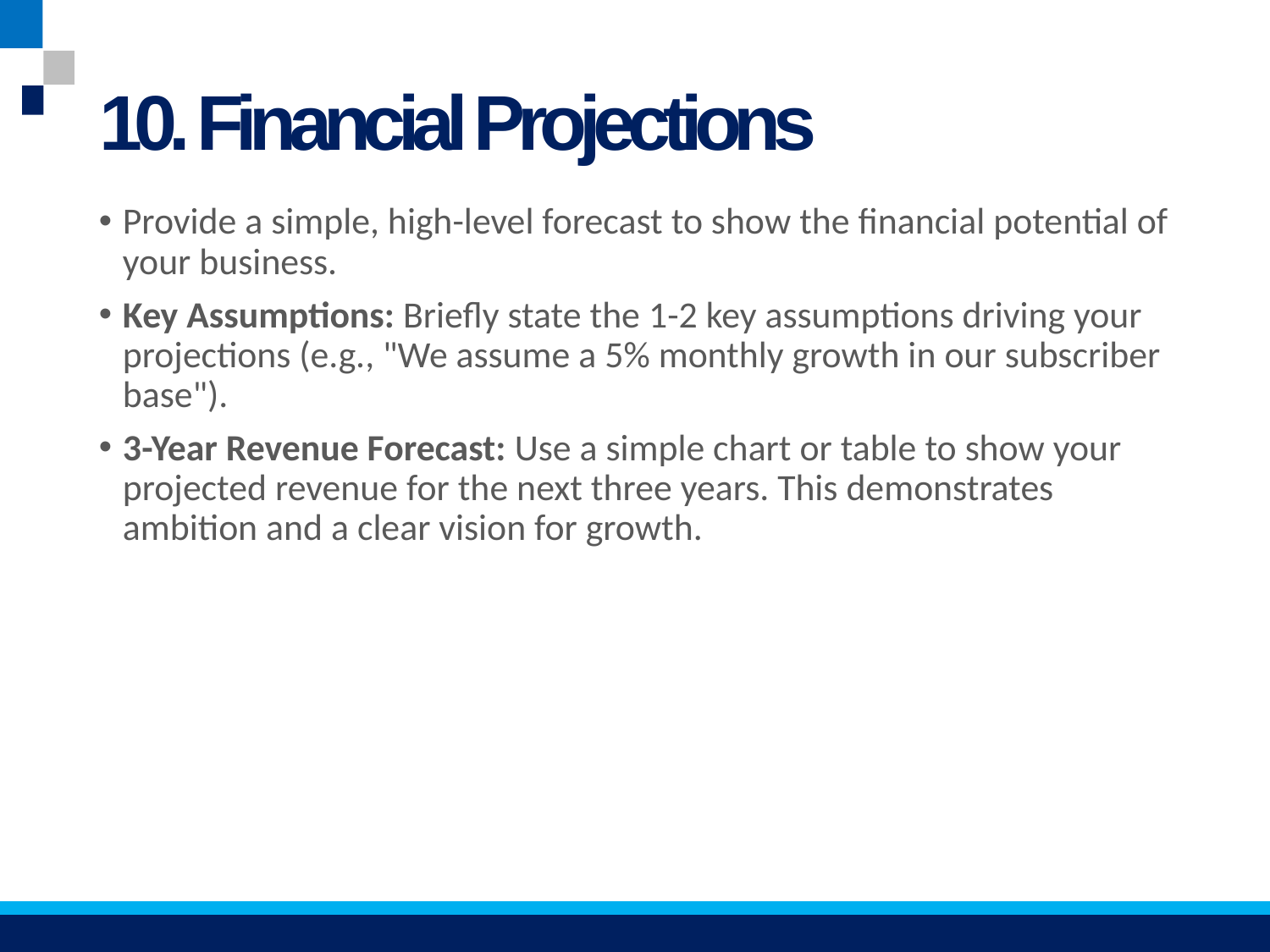

# 10. Financial Projections
Provide a simple, high-level forecast to show the financial potential of your business.
Key Assumptions: Briefly state the 1-2 key assumptions driving your projections (e.g., "We assume a 5% monthly growth in our subscriber base").
3-Year Revenue Forecast: Use a simple chart or table to show your projected revenue for the next three years. This demonstrates ambition and a clear vision for growth.